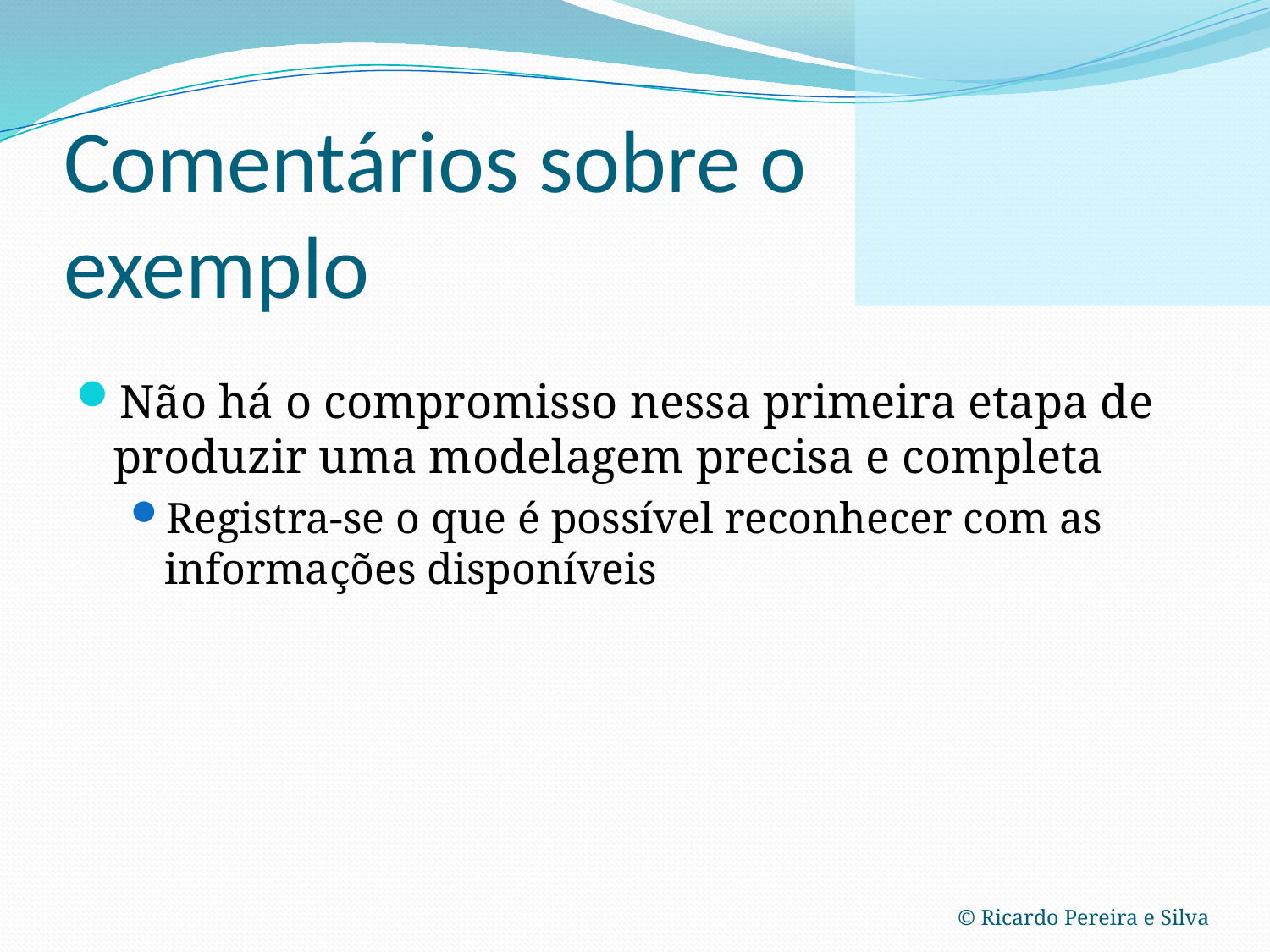

# Comentários sobre o exemplo
Não há o compromisso nessa primeira etapa de produzir uma modelagem precisa e completa
Registra-se o que é possível reconhecer com as informações disponíveis
© Ricardo Pereira e Silva